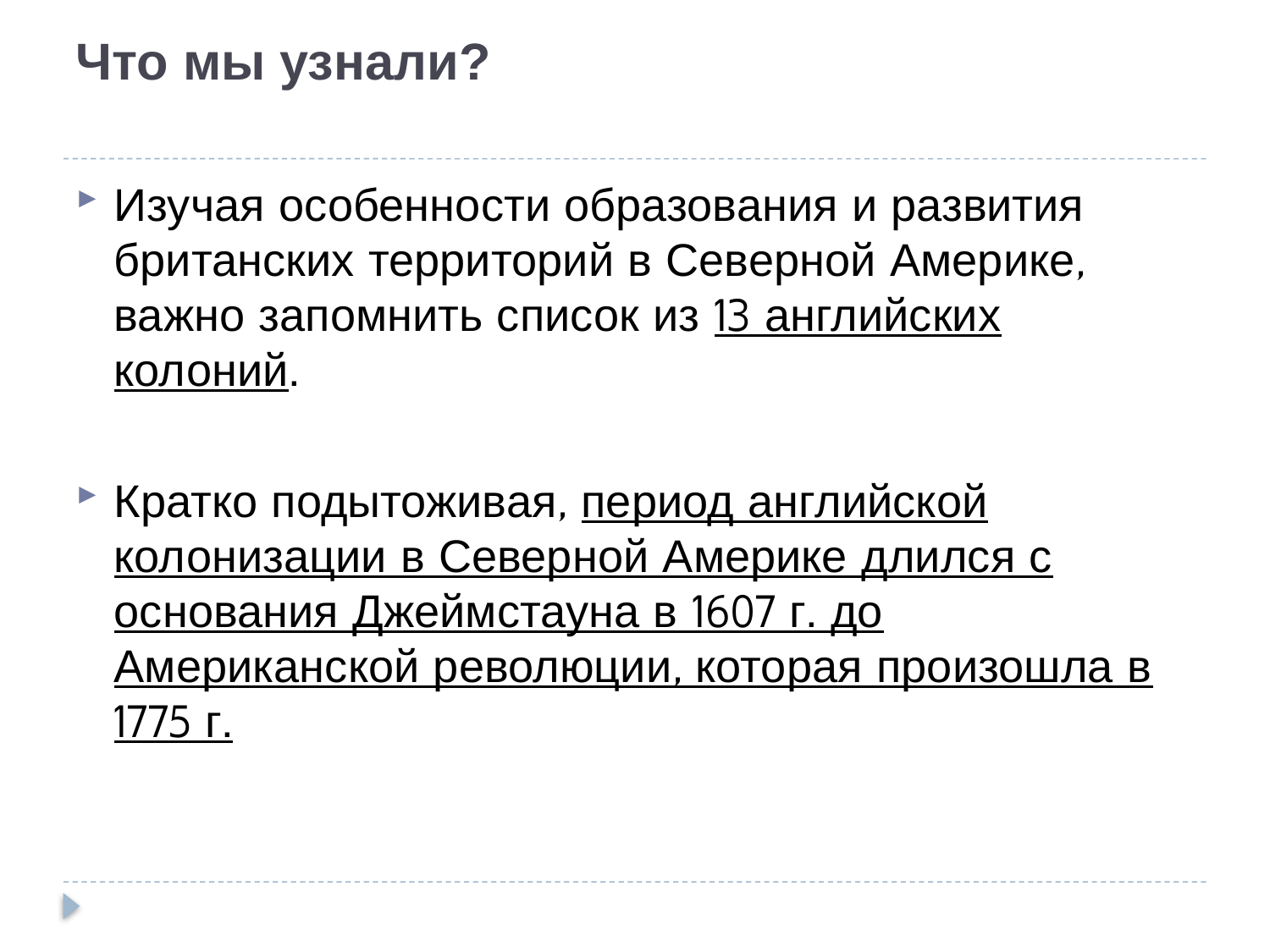

# Что мы узнали?
Изучая особенности образования и развития британских территорий в Северной Америке, важно запомнить список из 13 английских колоний.

Кратко подытоживая, период английской колонизации в Северной Америке длился с основания Джеймстауна в 1607 г. до Американской революции, которая произошла в 1775 г.